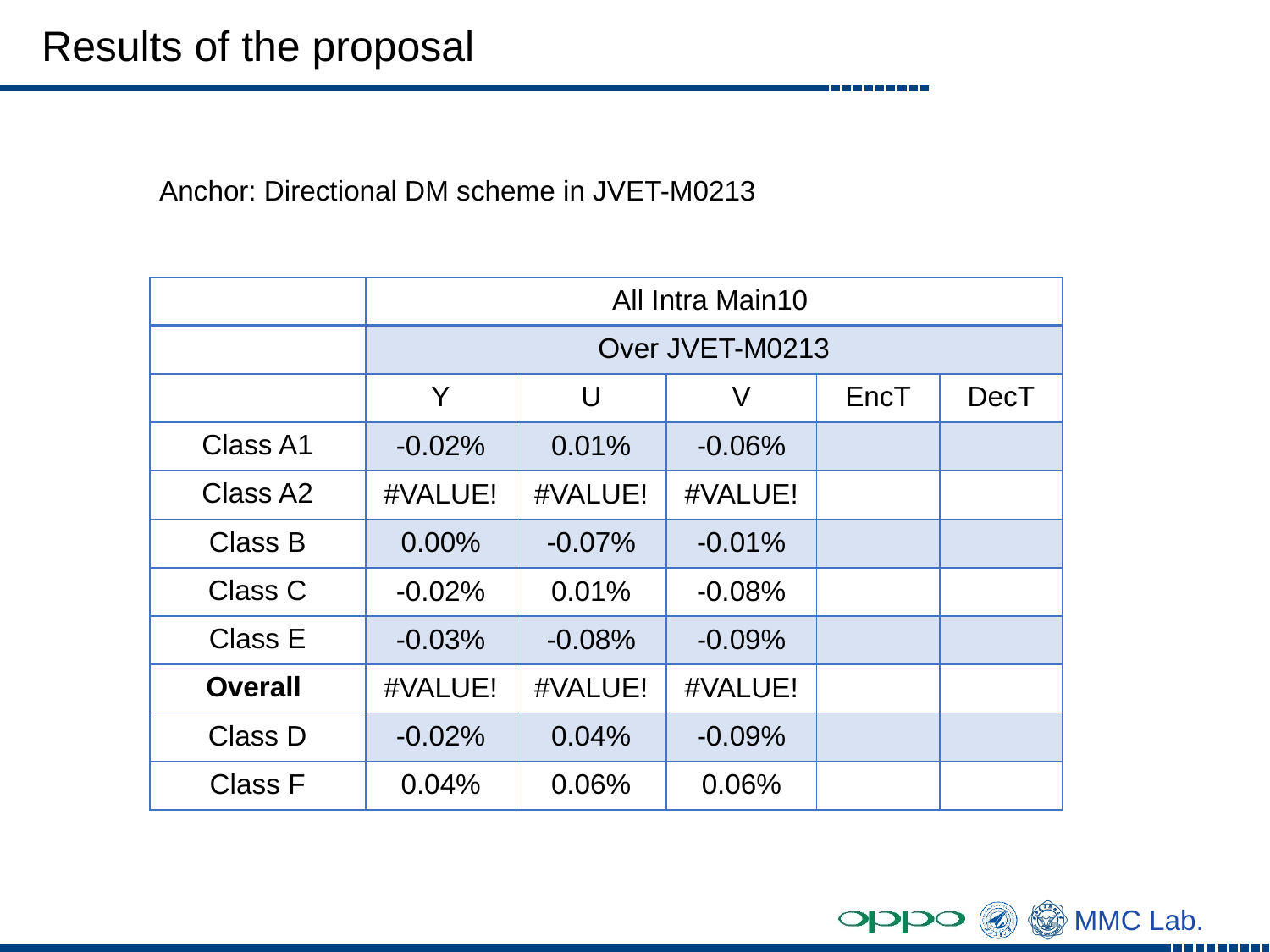

# Results of the proposal
Anchor: Directional DM scheme in JVET-M0213
|  | All Intra Main10 |  |  |  |  |
| --- | --- | --- | --- | --- | --- |
|  | Over JVET-M0213 |  |  |  |  |
|  | Y | U | V | EncT | DecT |
| Class A1 | -0.02% | 0.01% | -0.06% |  |  |
| Class A2 | #VALUE! | #VALUE! | #VALUE! |  |  |
| Class B | 0.00% | -0.07% | -0.01% |  |  |
| Class C | -0.02% | 0.01% | -0.08% |  |  |
| Class E | -0.03% | -0.08% | -0.09% |  |  |
| Overall | #VALUE! | #VALUE! | #VALUE! |  |  |
| Class D | -0.02% | 0.04% | -0.09% |  |  |
| Class F | 0.04% | 0.06% | 0.06% |  |  |